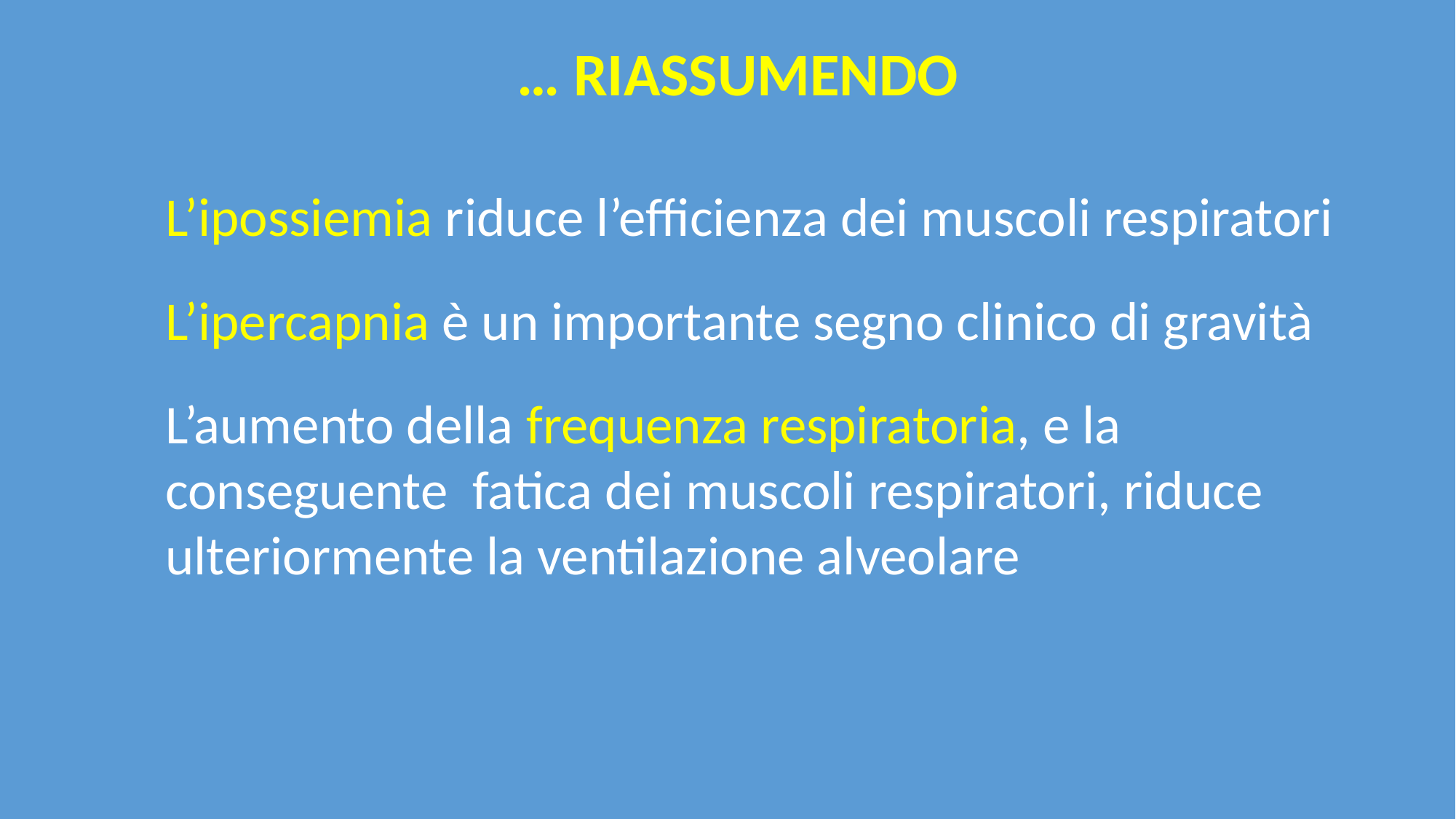

… RIASSUMENDO
L’ipossiemia riduce l’efficienza dei muscoli respiratori
L’ipercapnia è un importante segno clinico di gravità
L’aumento della frequenza respiratoria, e la conseguente  fatica dei muscoli respiratori, riduce ulteriormente la ventilazione alveolare